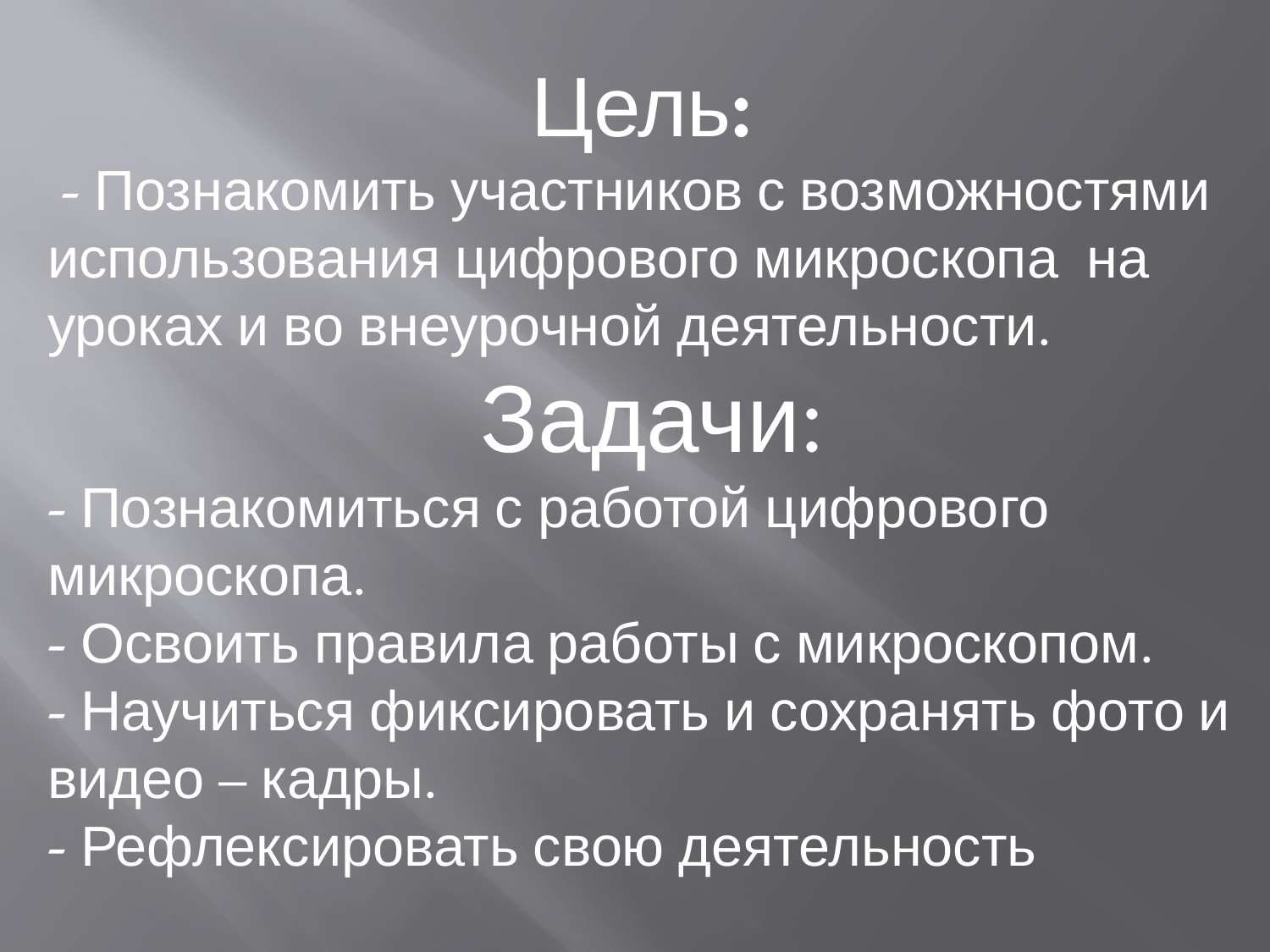

Цель:
 - Познакомить участников с возможностями использования цифрового микроскопа  на уроках и во внеурочной деятельности.
Задачи:
- Познакомиться с работой цифрового микроскопа.
- Освоить правила работы с микроскопом.
- Научиться фиксировать и сохранять фото и видео – кадры.
- Рефлексировать свою деятельность